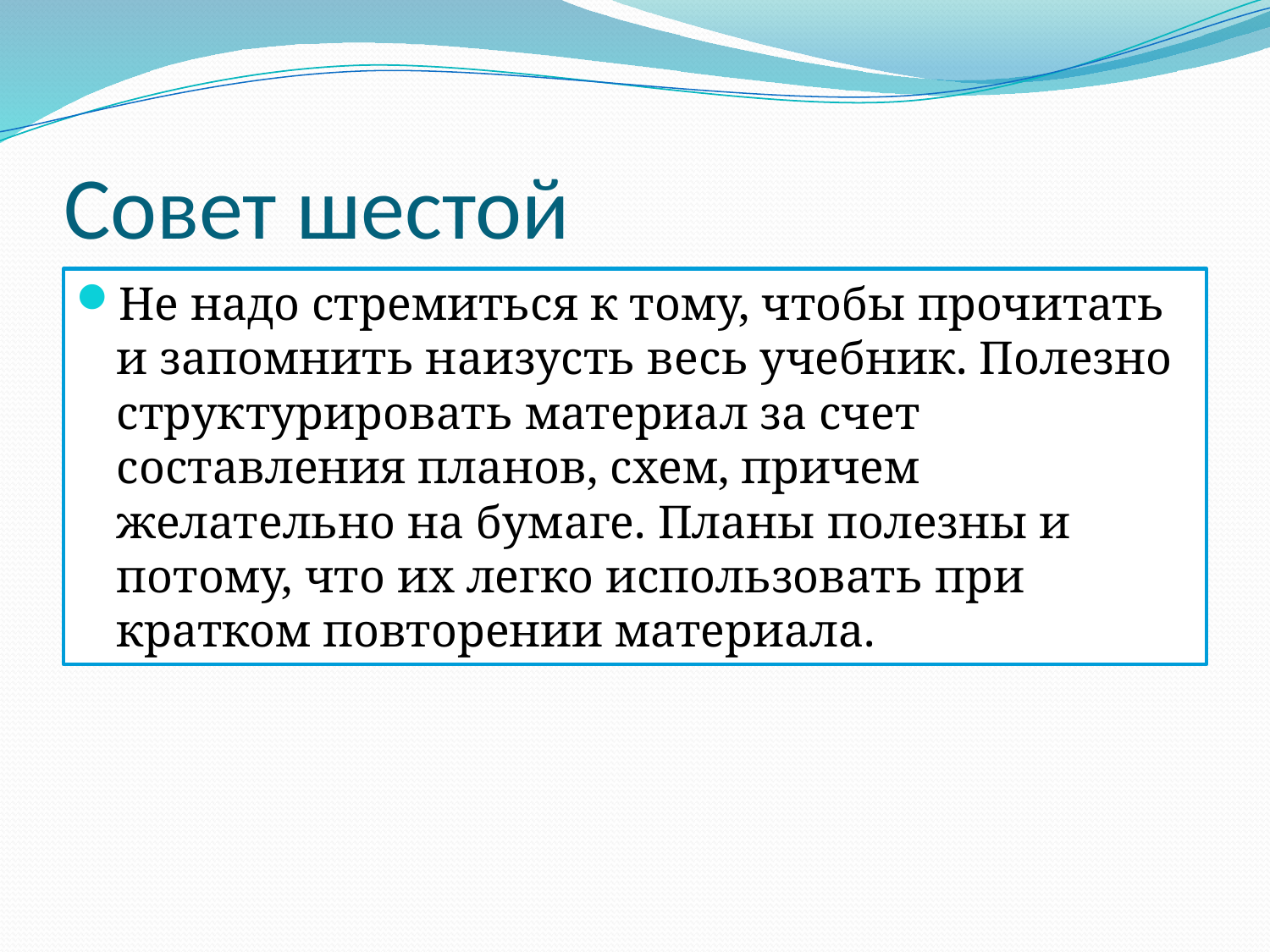

# Совет шестой
Не надо стремиться к тому, чтобы прочитать и запомнить наизусть весь учебник. Полезно структурировать материал за счет составления планов, схем, причем желательно на бумаге. Планы полезны и потому, что их легко использовать при кратком повторении материала.